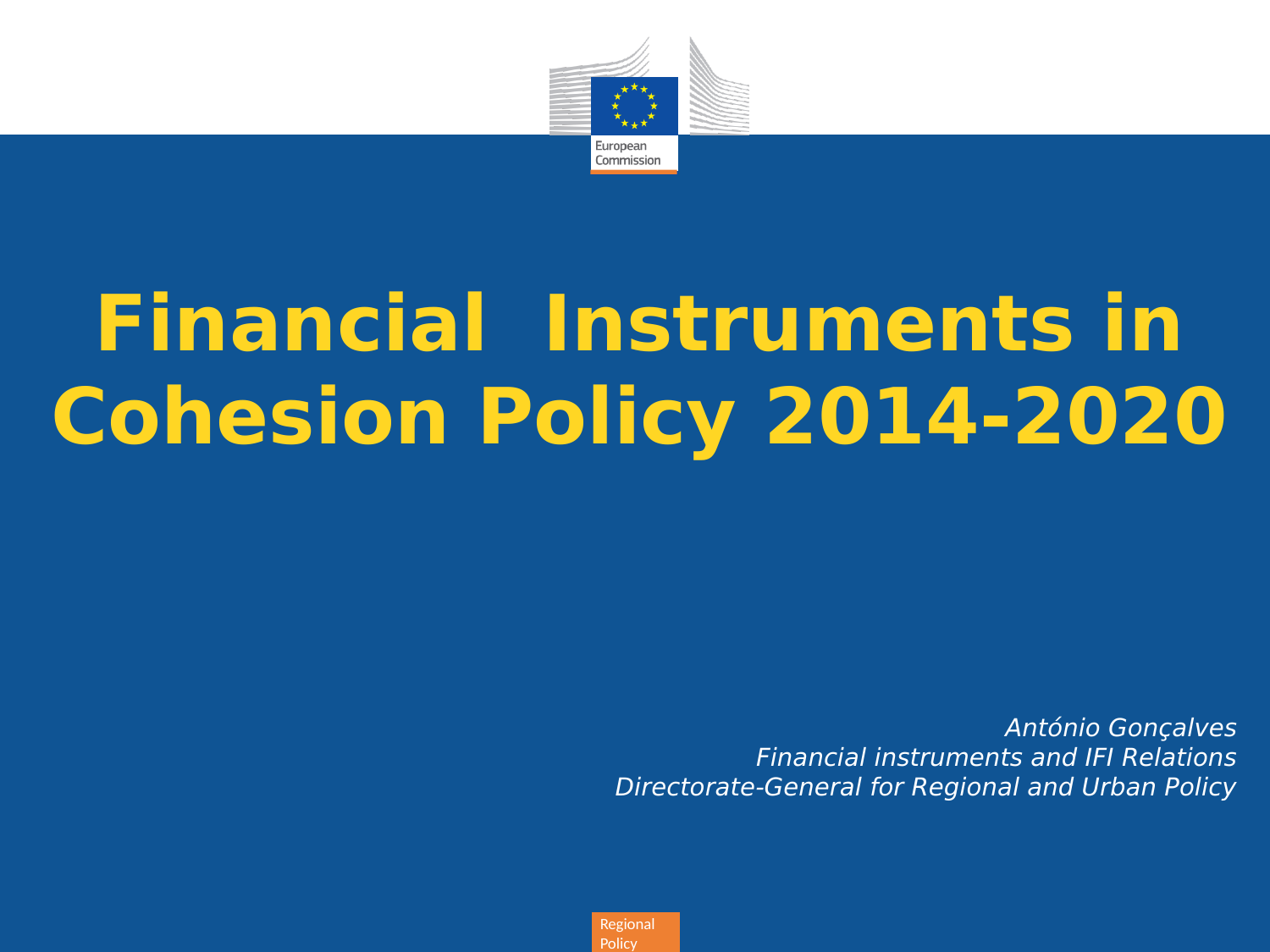

# Financial  Instruments in Cohesion Policy 2014-2020
António Gonçalves
Financial instruments and IFI Relations
Directorate-General for Regional and Urban Policy